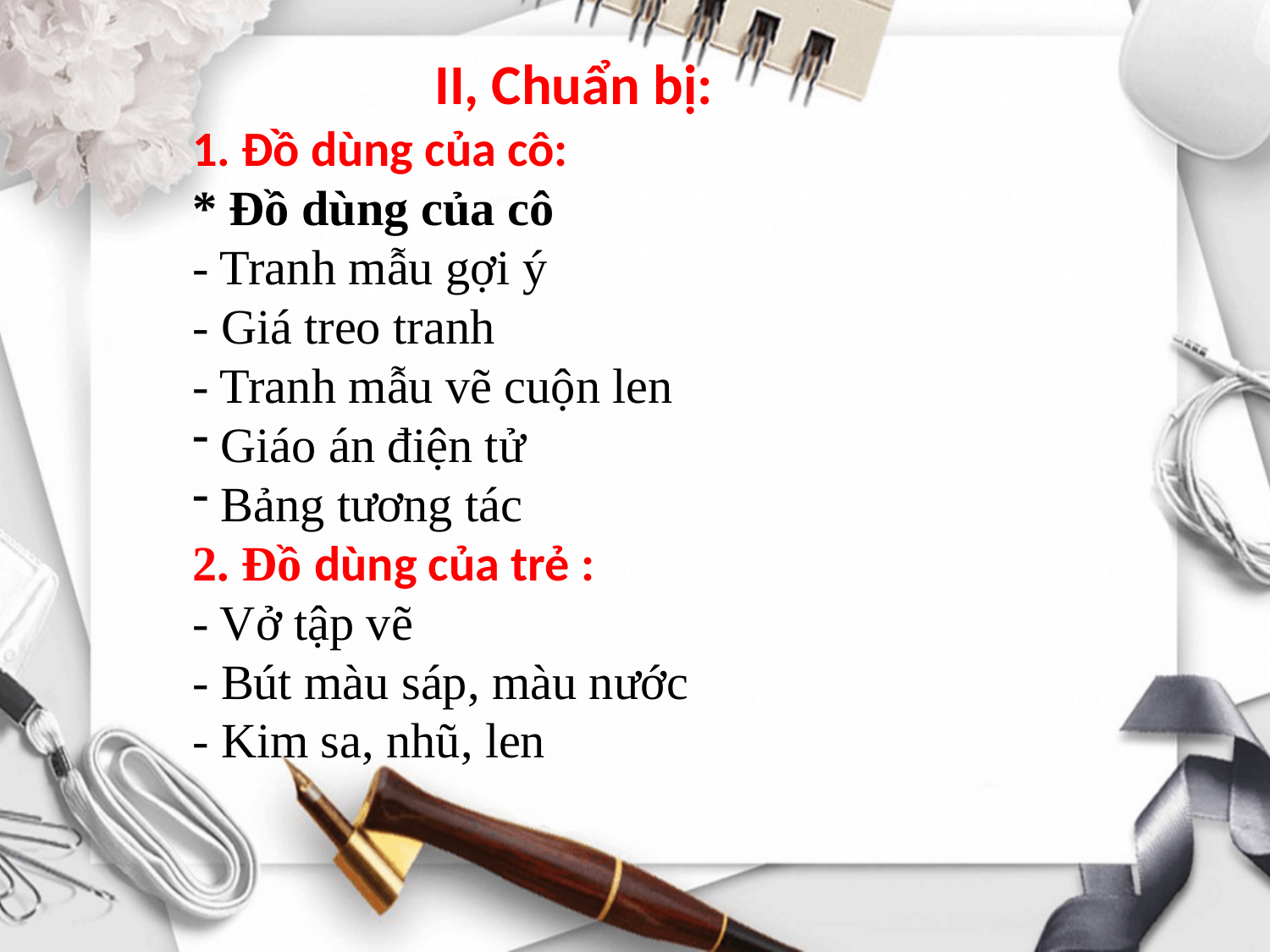

II, Chuẩn bị:
1. Đồ dùng của cô:
* Đồ dùng của cô
- Tranh mẫu gợi ý
- Giá treo tranh
- Tranh mẫu vẽ cuộn len
 Giáo án điện tử
 Bảng tương tác
2. Đồ dùng của trẻ :
- Vở tập vẽ
- Bút màu sáp, màu nước
- Kim sa, nhũ, len